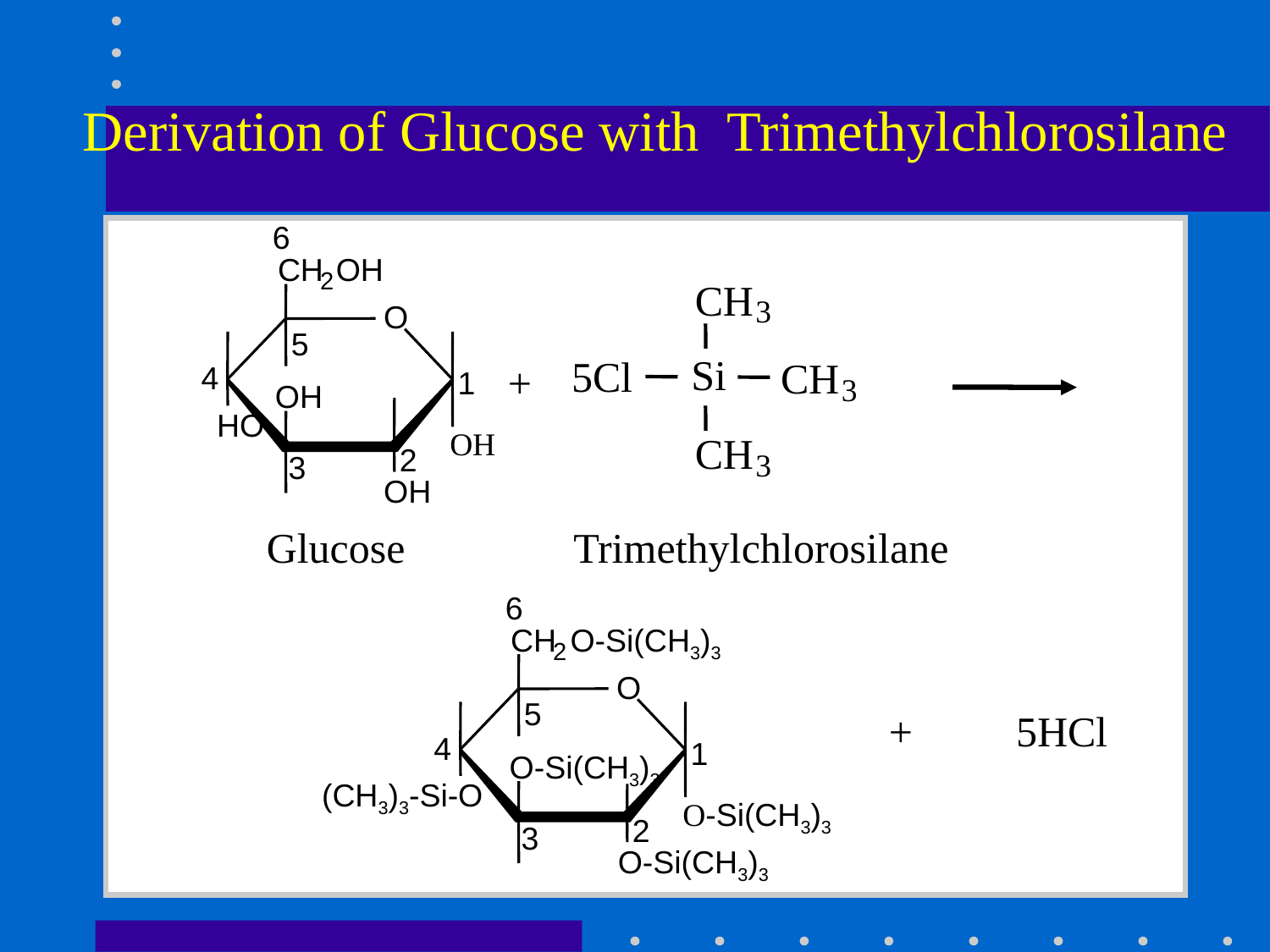

Derivation of Glucose with  Trimethylchlorosilane

6
CH
OH
2

O

5

4
1
OH

HO

OH
2

3
OH
CH
3

Si
5Cl
CH
3

CH
3
+

Glucose
Trimethylchlorosilane

6
CH
O-Si(CH3)3
2

O

5

+
5HCl
4
1
O-Si(CH3)3

(CH3)3-Si-O

O-Si(CH3)3

2

3
O-Si(CH3)3